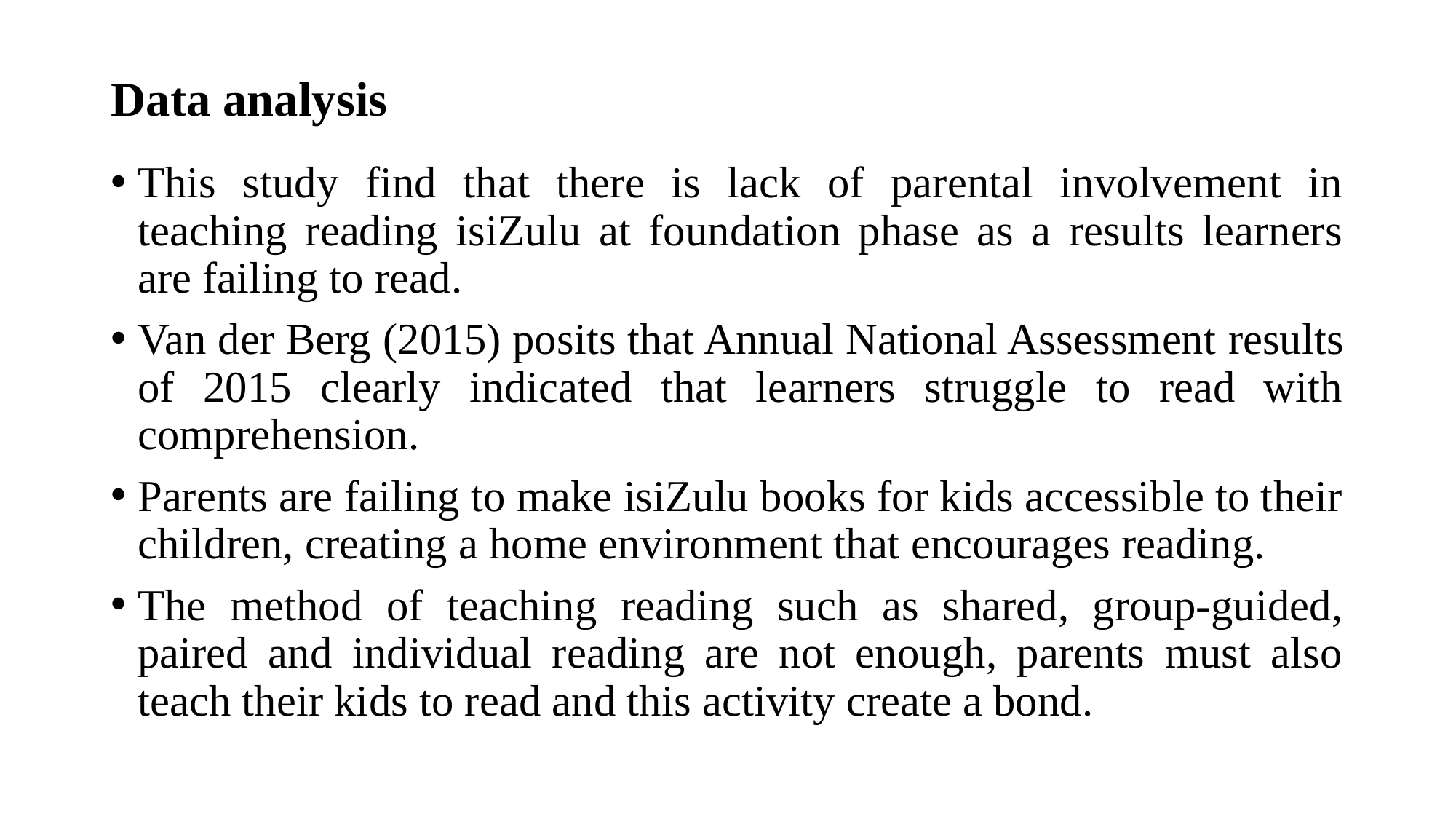

# Data analysis
This study find that there is lack of parental involvement in teaching reading isiZulu at foundation phase as a results learners are failing to read.
Van der Berg (2015) posits that Annual National Assessment results of 2015 clearly indicated that learners struggle to read with comprehension.
Parents are failing to make isiZulu books for kids accessible to their children, creating a home environment that encourages reading.
The method of teaching reading such as shared, group-guided, paired and individual reading are not enough, parents must also teach their kids to read and this activity create a bond.